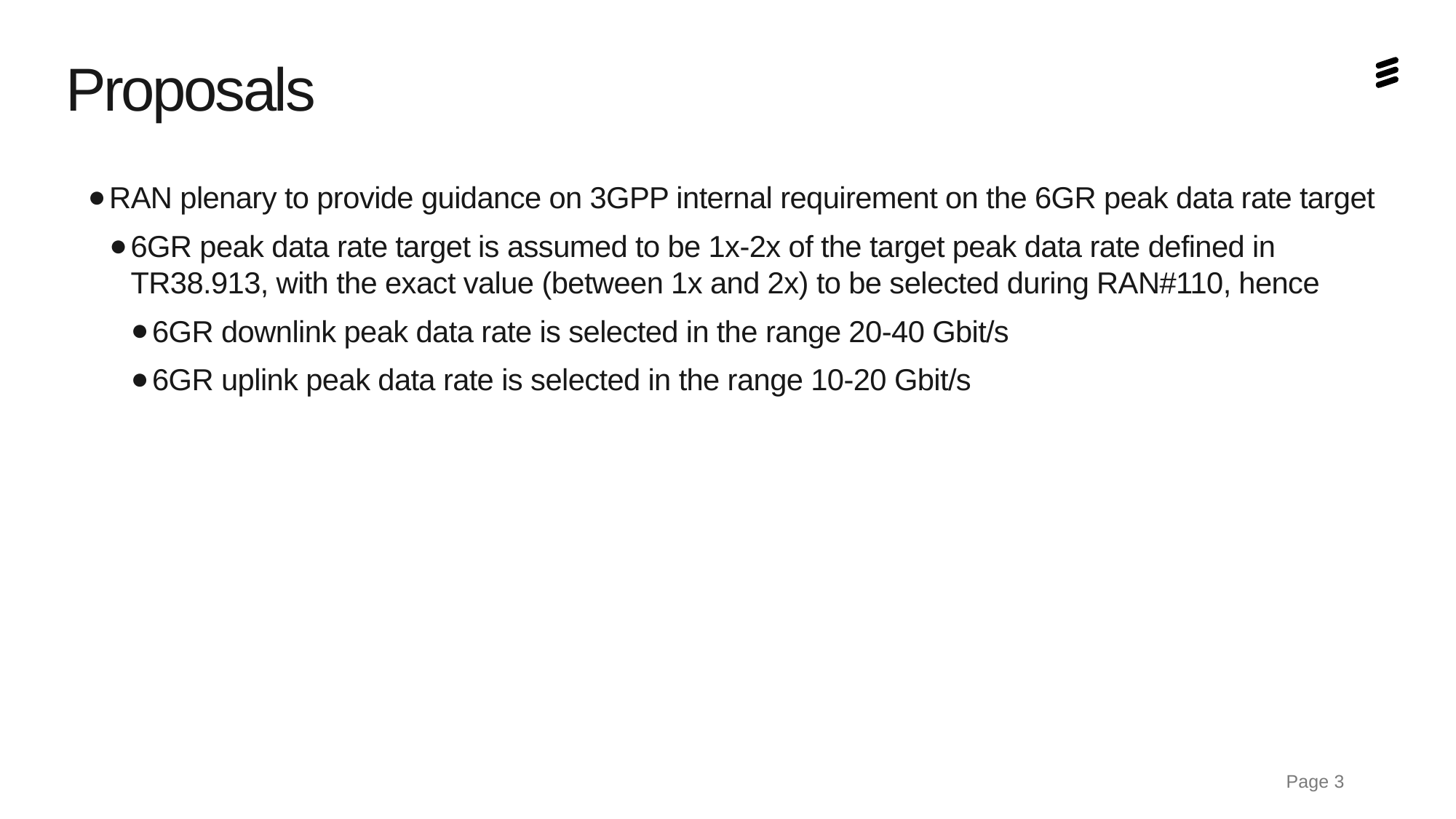

# Proposals
RAN plenary to provide guidance on 3GPP internal requirement on the 6GR peak data rate target
6GR peak data rate target is assumed to be 1x-2x of the target peak data rate defined in TR38.913, with the exact value (between 1x and 2x) to be selected during RAN#110, hence
6GR downlink peak data rate is selected in the range 20-40 Gbit/s
6GR uplink peak data rate is selected in the range 10-20 Gbit/s

Page 3